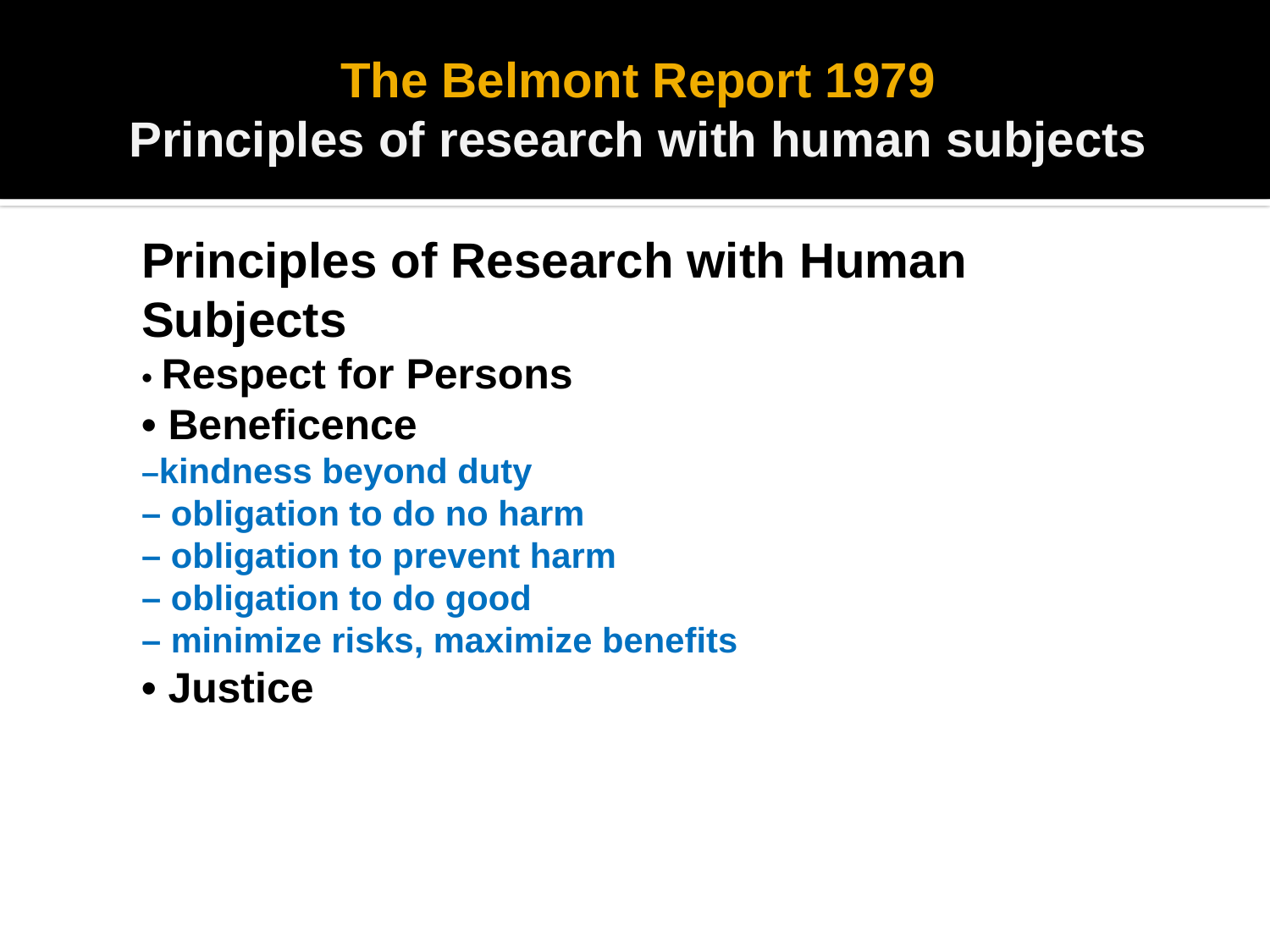

# The Belmont Report 1979 Principles of research with human subjects
Principles of Research with Human Subjects
• Respect for Persons
• Beneficence
–kindness beyond duty
– obligation to do no harm
– obligation to prevent harm
– obligation to do good
– minimize risks, maximize benefits
• Justice